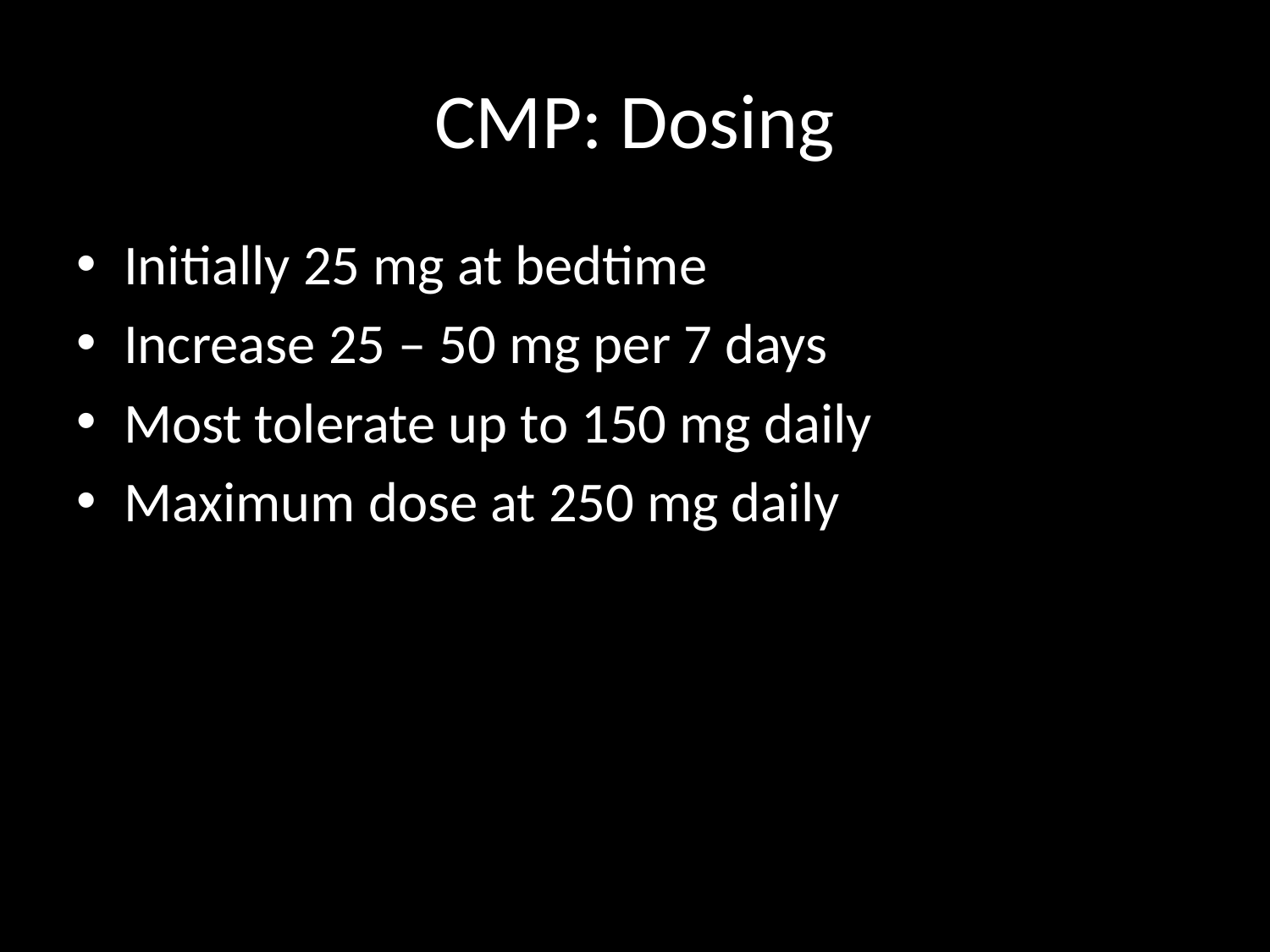

# CMP: Dosing
Initially 25 mg at bedtime
Increase 25 – 50 mg per 7 days
Most tolerate up to 150 mg daily
Maximum dose at 250 mg daily